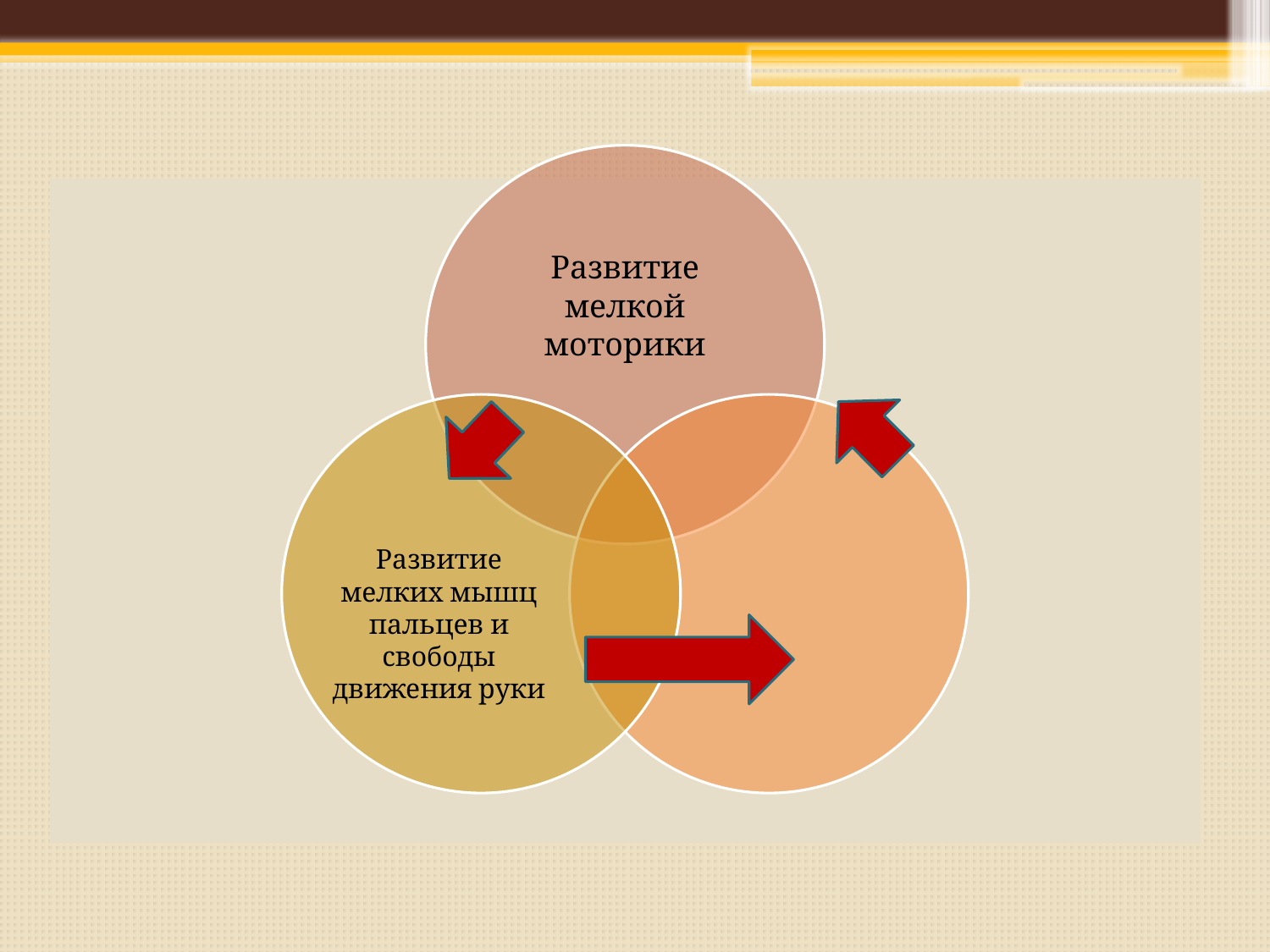

Развитие мелкой моторики
Развитие мелких мышц пальцев и свободы движения руки